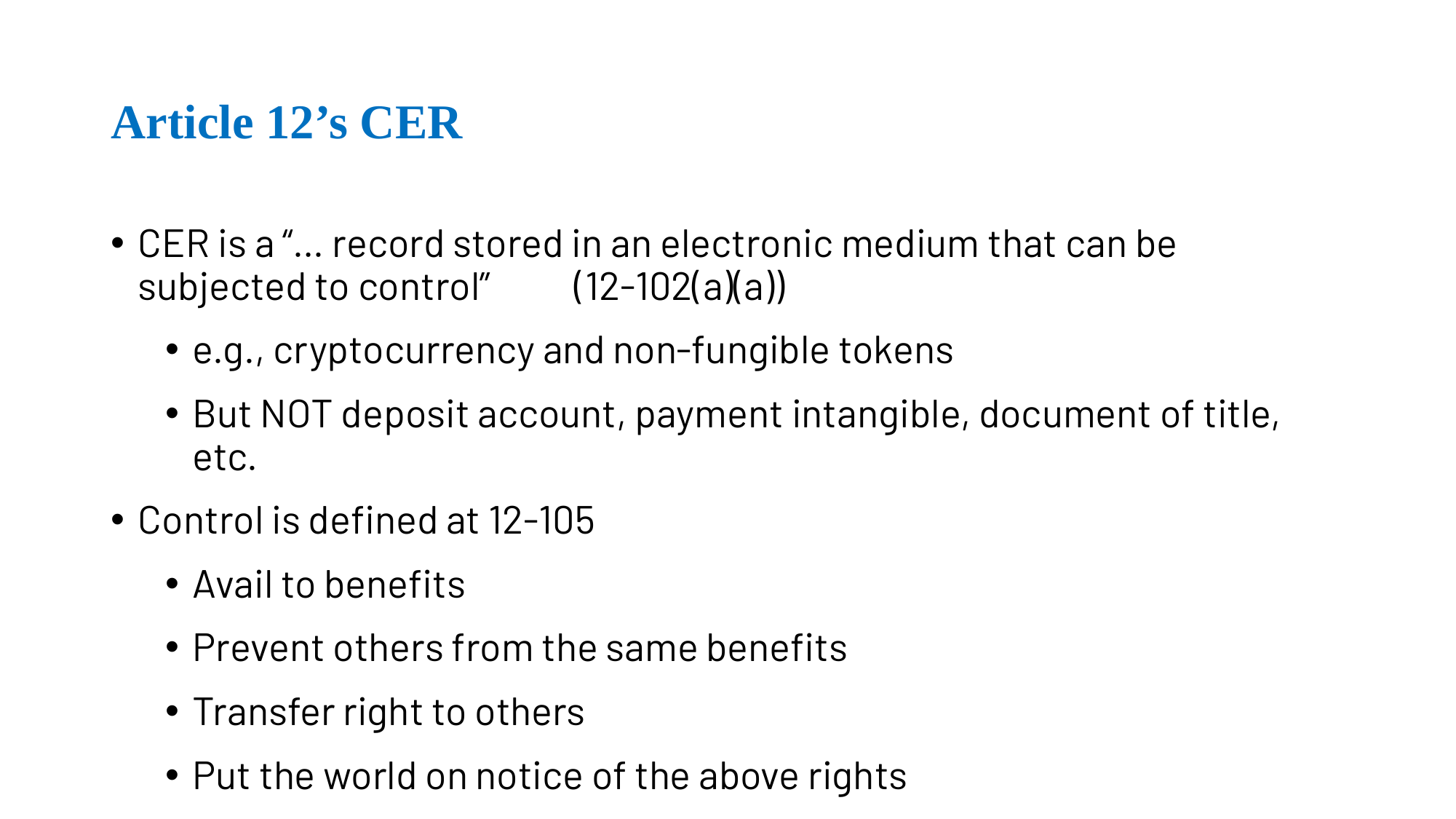

# Article 12’s CER
CER is a “… record stored in an electronic medium that can be subjected to control”  	(12-102(a)(a))
e.g., cryptocurrency and non-fungible tokens
But NOT deposit account, payment intangible, document of title, etc.
Control is defined at 12-105
Avail to benefits
Prevent others from the same benefits
Transfer right to others
Put the world on notice of the above rights